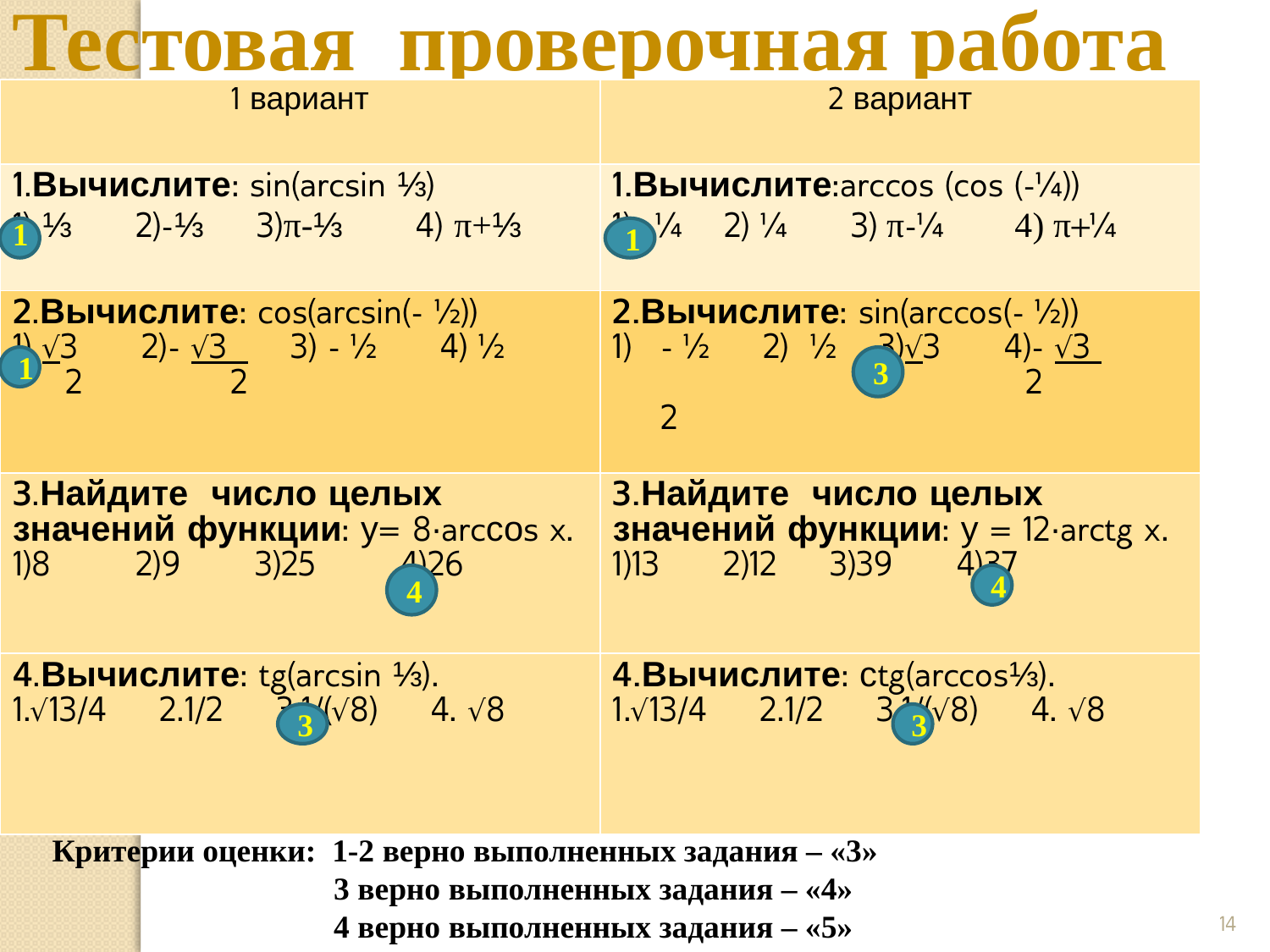

Тестовая  проверочная работа
| 1 вариант | 2 вариант |
| --- | --- |
| 1.Вычислите: sin(arcsin ⅓) 1) ⅓ 2)-⅓ 3)π-⅓ 4) π+⅓ | 1.Вычислите:arccos (cos (-¼)) 1) -¼ 2) ¼ 3) π-¼ 4) π+¼ |
| 2.Вычислите: cos(arcsin(- ½)) 1) √3 2)- √3 3) - ½ 4) ½ 2 2 | 2.Вычислите: sin(arccos(- ½)) - ½ 2) ½ 3)√3 4)- √3 2 2 |
| 3.Найдите число целых значений функции: у= 8∙arcсоs x. 1)8 2)9 3)25 4)26 | 3.Найдите число целых значений функции: у = 12∙arctg x. 1)13 2)12 3)39 4)37 |
| 4.Вычислите: tg(arcsin ⅓). 1.√13/4 2.1/2 3.1/(√8) 4. √8 | 4.Вычислите: сtg(arccos⅓). 1.√13/4 2.1/2 3.1/(√8) 4. √8 |
1

1
1
3

4

4
3
3
Критерии оценки:  1-2 верно выполненных задания – «3»
                                   3 верно выполненных задания – «4»
                                   4 верно выполненных задания – «5»
14